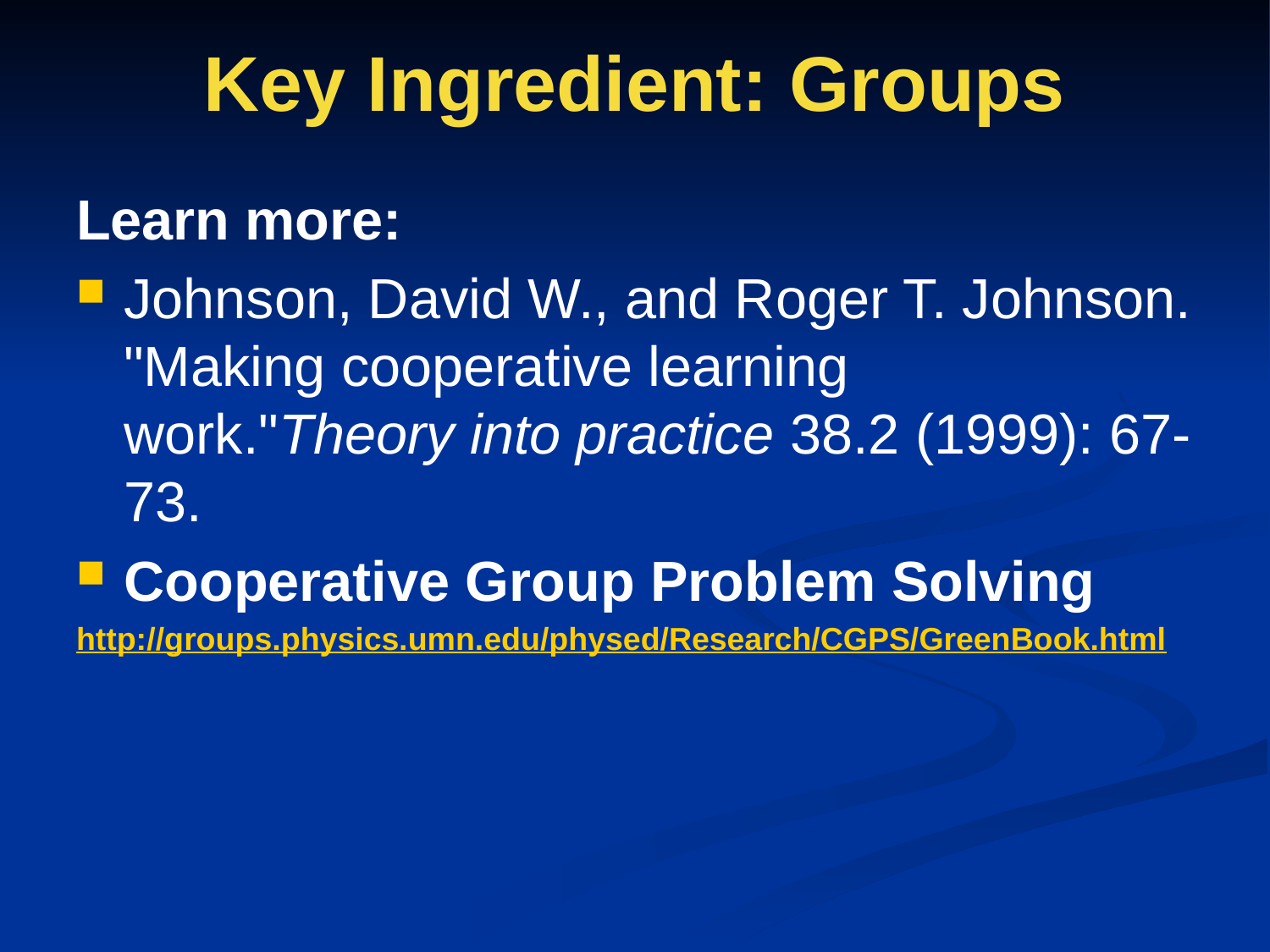

# Key Ingredient: Groups
Learn more:
Johnson, David W., and Roger T. Johnson. "Making cooperative learning work."Theory into practice 38.2 (1999): 67-73.
Cooperative Group Problem Solving
http://groups.physics.umn.edu/physed/Research/CGPS/GreenBook.html